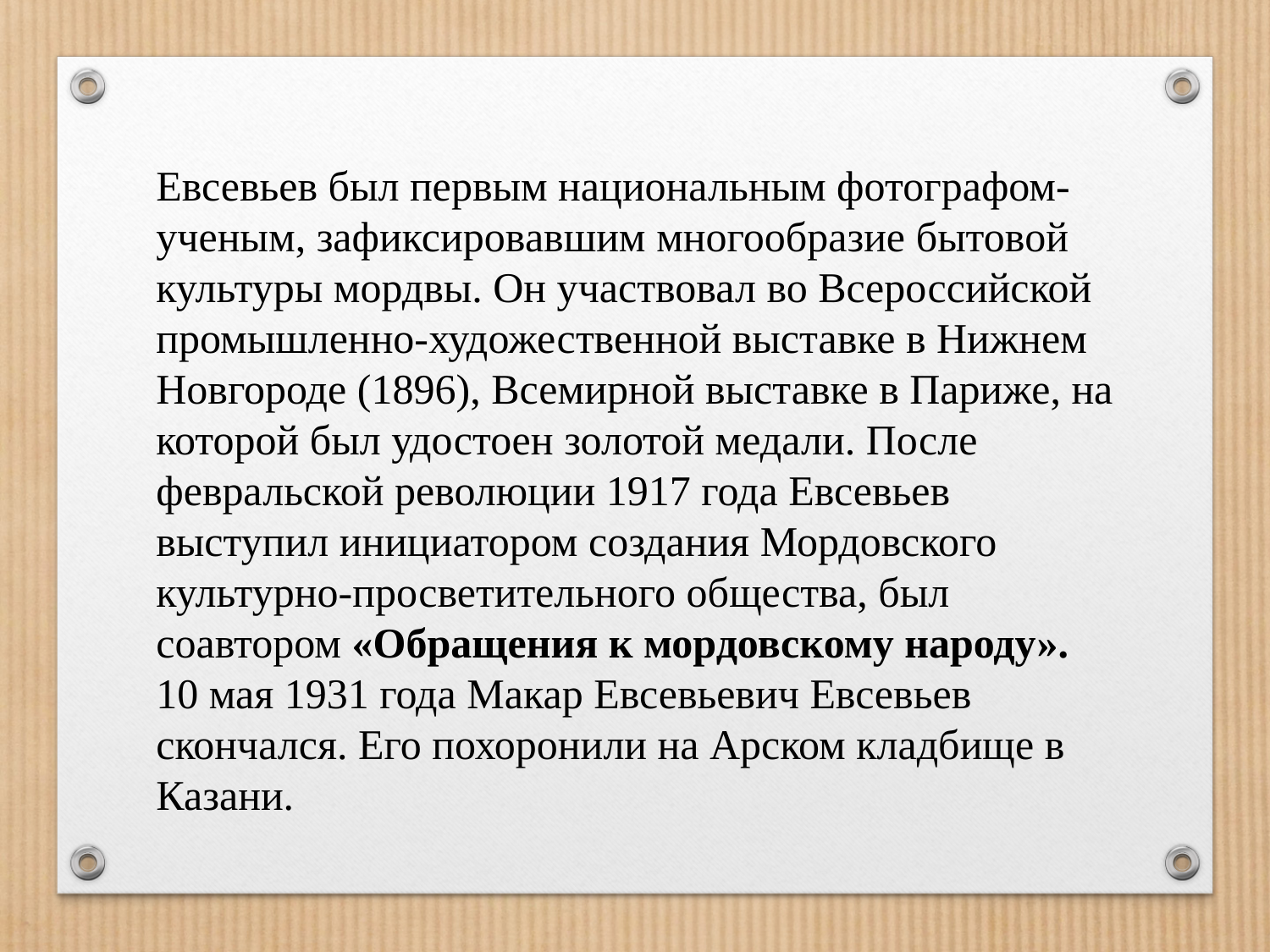

Евсевьев был первым национальным фотографом-ученым, зафиксировавшим многообразие бытовой культуры мордвы. Он участвовал во Всероссийской промышленно-художественной выставке в Нижнем Новгороде (1896), Всемирной выставке в Париже, на которой был удостоен золотой медали. После февральской революции 1917 года Евсевьев выступил инициатором создания Мордовского культурно-просветительного общества, был соавтором «Обращения к мордовскому народу». 10 мая 1931 года Макар Евсевьевич Евсевьев скончался. Его похоронили на Арском кладбище в Казани.